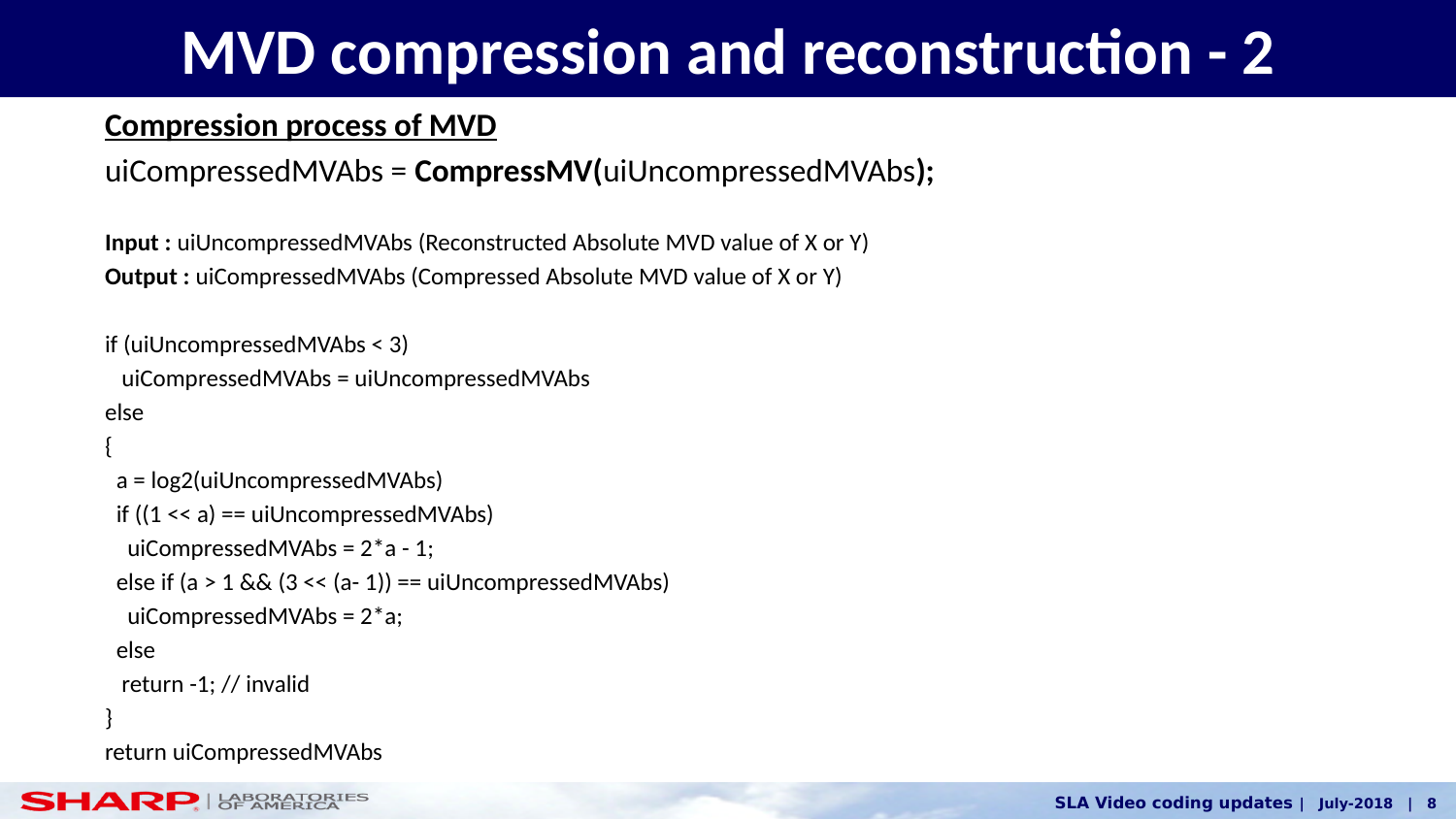

8
# MVD compression and reconstruction - 2
Compression process of MVD
uiCompressedMVAbs = CompressMV(uiUncompressedMVAbs);

Input : uiUncompressedMVAbs (Reconstructed Absolute MVD value of X or Y)
Output : uiCompressedMVAbs (Compressed Absolute MVD value of X or Y)

if (uiUncompressedMVAbs < 3)
   uiCompressedMVAbs = uiUncompressedMVAbs
else
{
  a = log2(uiUncompressedMVAbs)
  if ((1 << a) == uiUncompressedMVAbs)
    uiCompressedMVAbs = 2*a - 1;
  else if (a > 1 && (3 << (a- 1)) == uiUncompressedMVAbs)
    uiCompressedMVAbs = 2*a;
  else
   return -1; // invalid
}
return uiCompressedMVAbs